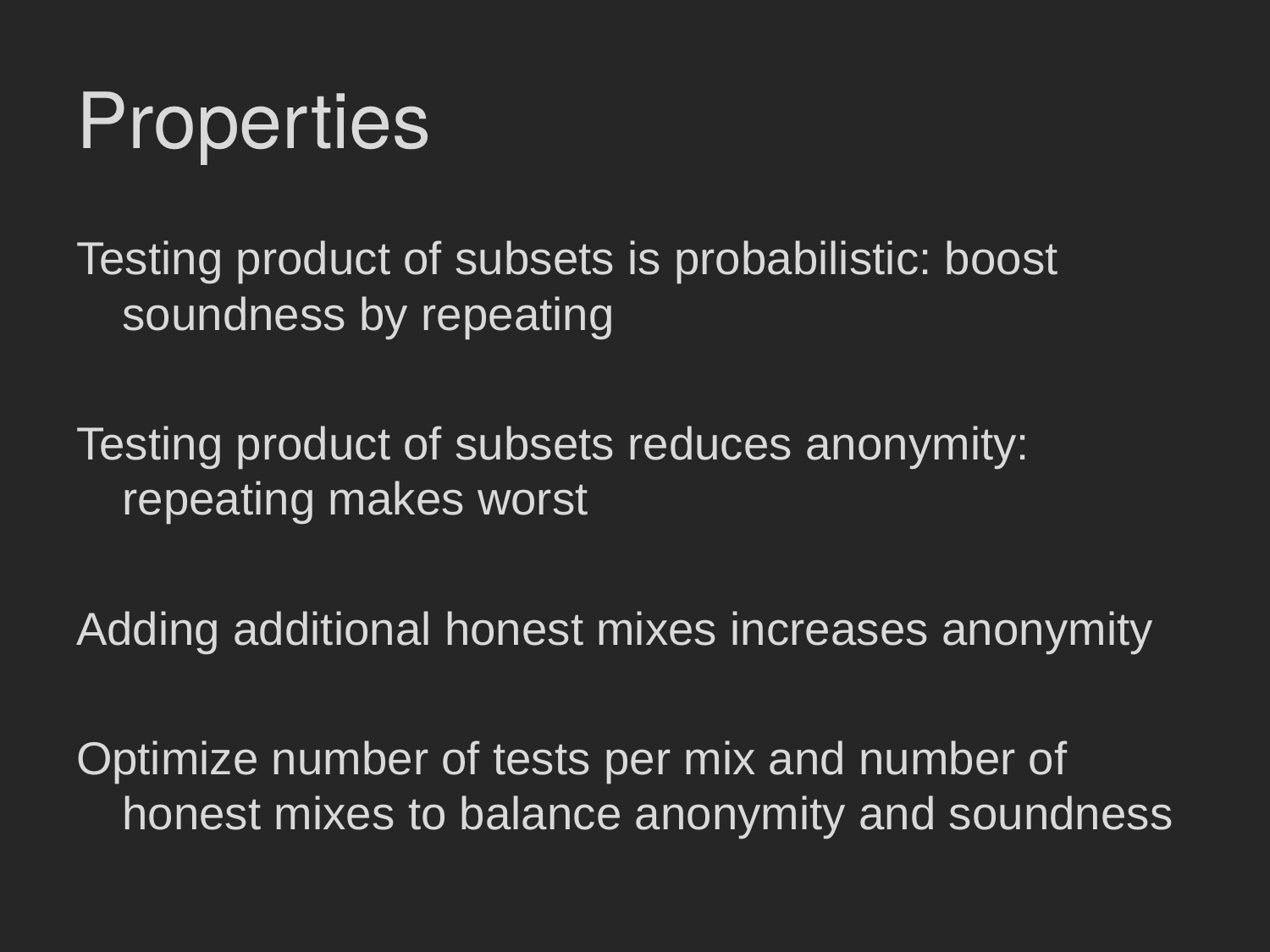

# Properties
Testing product of subsets is probabilistic: boost soundness by repeating

Testing product of subsets reduces anonymity: repeating makes worst

Adding additional honest mixes increases anonymity

Optimize number of tests per mix and number of honest mixes to balance anonymity and soundness